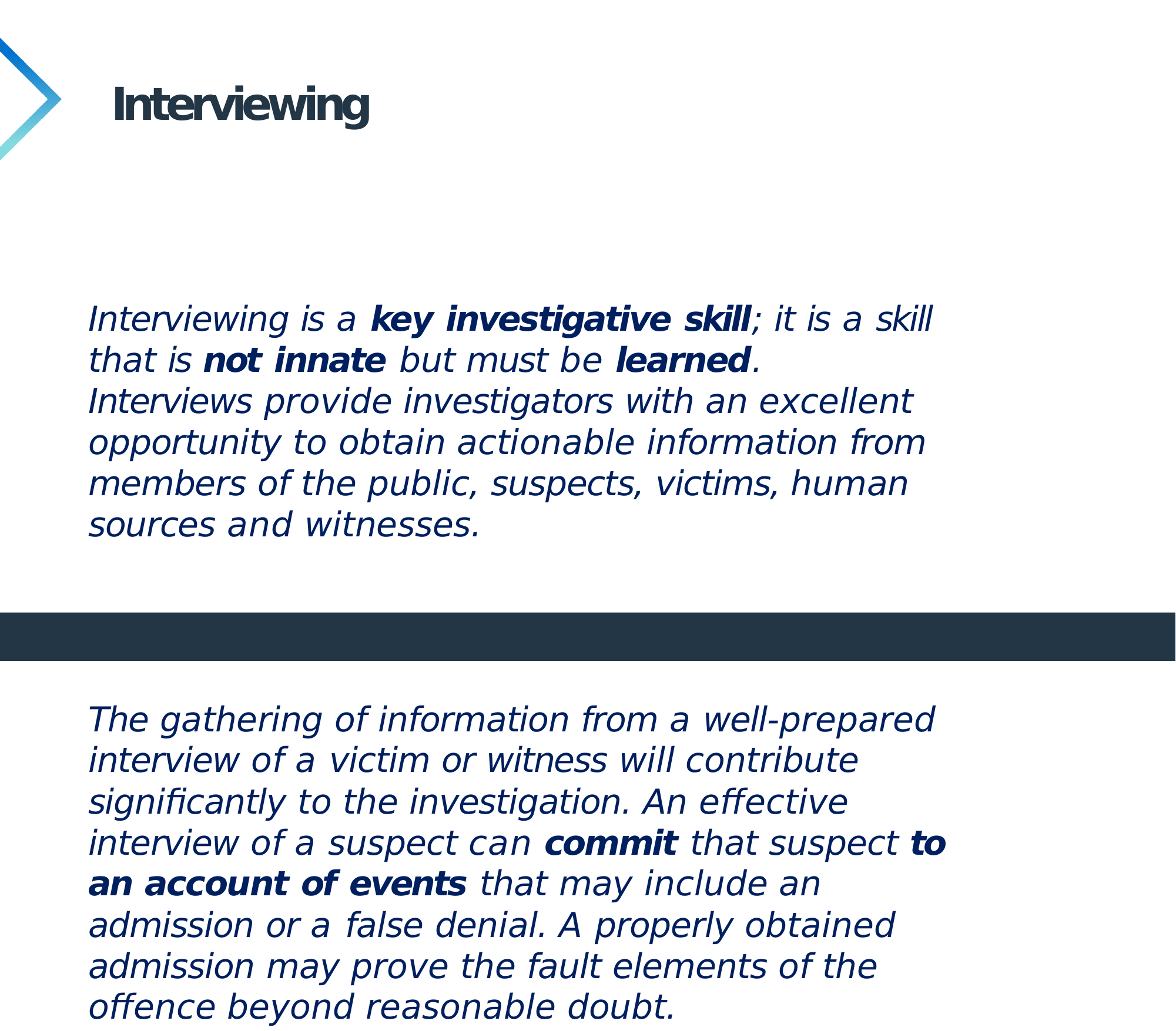

# Interviewing
Interviewing is a key investigative skill; it is a skill that is not innate but must be learned. Interviews provide investigators with an excellent opportunity to obtain actionable information from members of the public, suspects, victims, human sources and witnesses.

The gathering of information from a well-prepared interview of a victim or witness will contribute significantly to the investigation. An effective interview of a suspect can commit that suspect to an account of events that may include an admission or a false denial. A properly obtained admission may prove the fault elements of the offence beyond reasonable doubt.